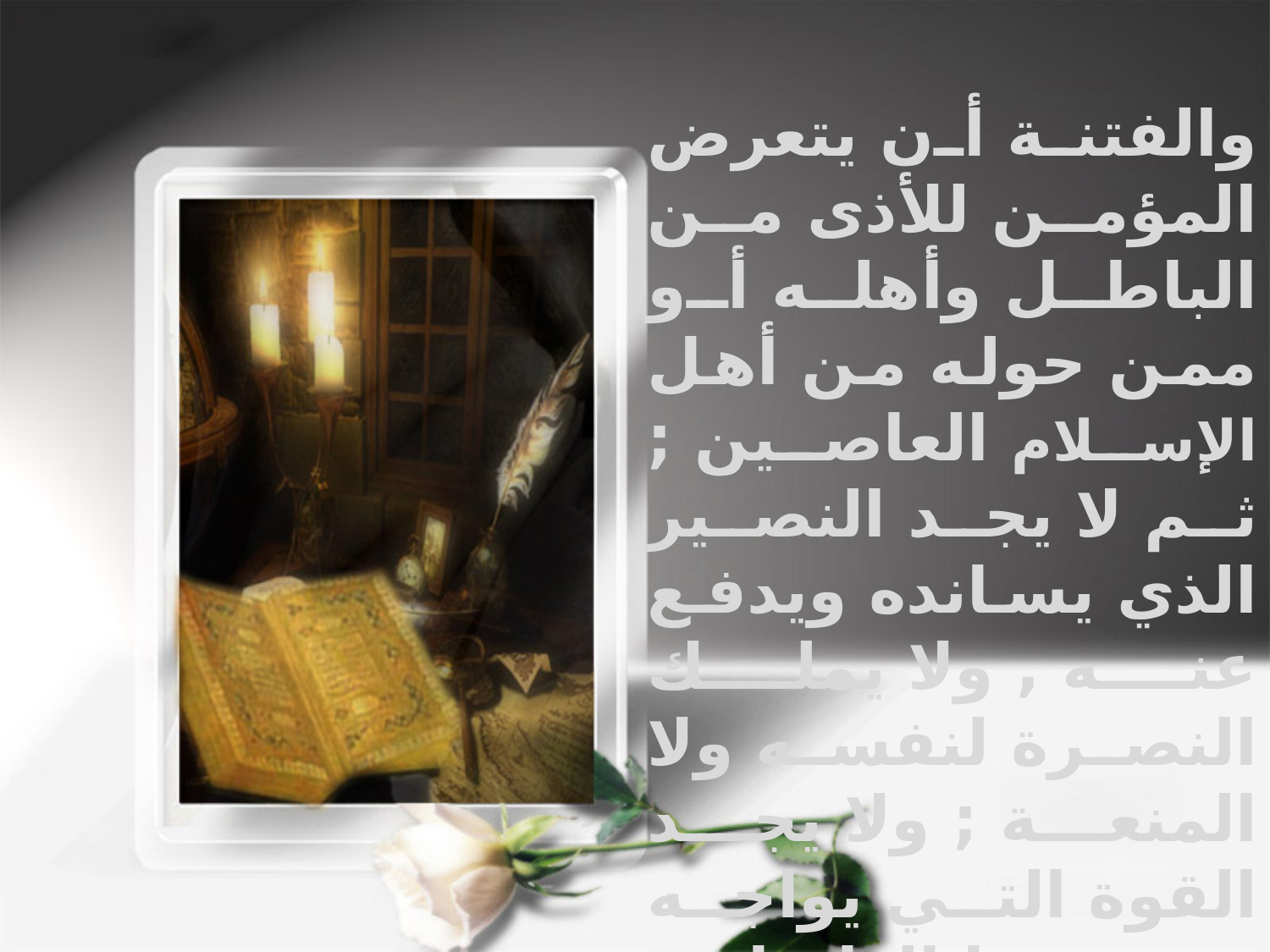

والفتنة أن يتعرض المؤمن للأذى من الباطل وأهله أو ممن حوله من أهل الإسلام العاصين ; ثم لا يجد النصير الذي يسانده ويدفع عنه , ولا يملك النصرة لنفسه ولا المنعة ; ولا يجد القوة التي يواجه بها الطغيان , والسبب أنه يعيش غربته لوحده ــ